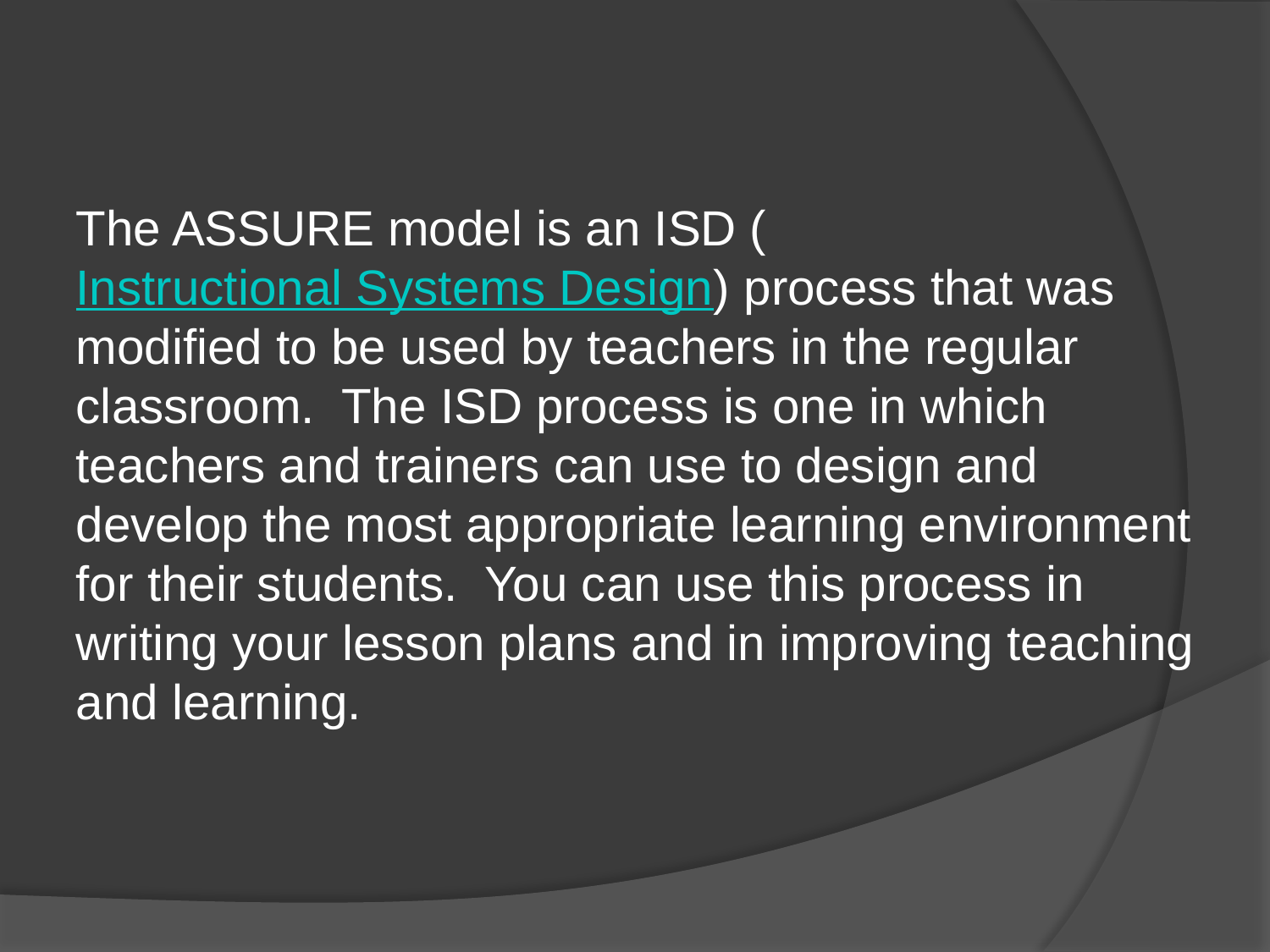

The ASSURE model is an ISD (Instructional Systems Design) process that was modified to be used by teachers in the regular classroom.  The ISD process is one in which teachers and trainers can use to design and develop the most appropriate learning environment for their students.  You can use this process in writing your lesson plans and in improving teaching and learning.